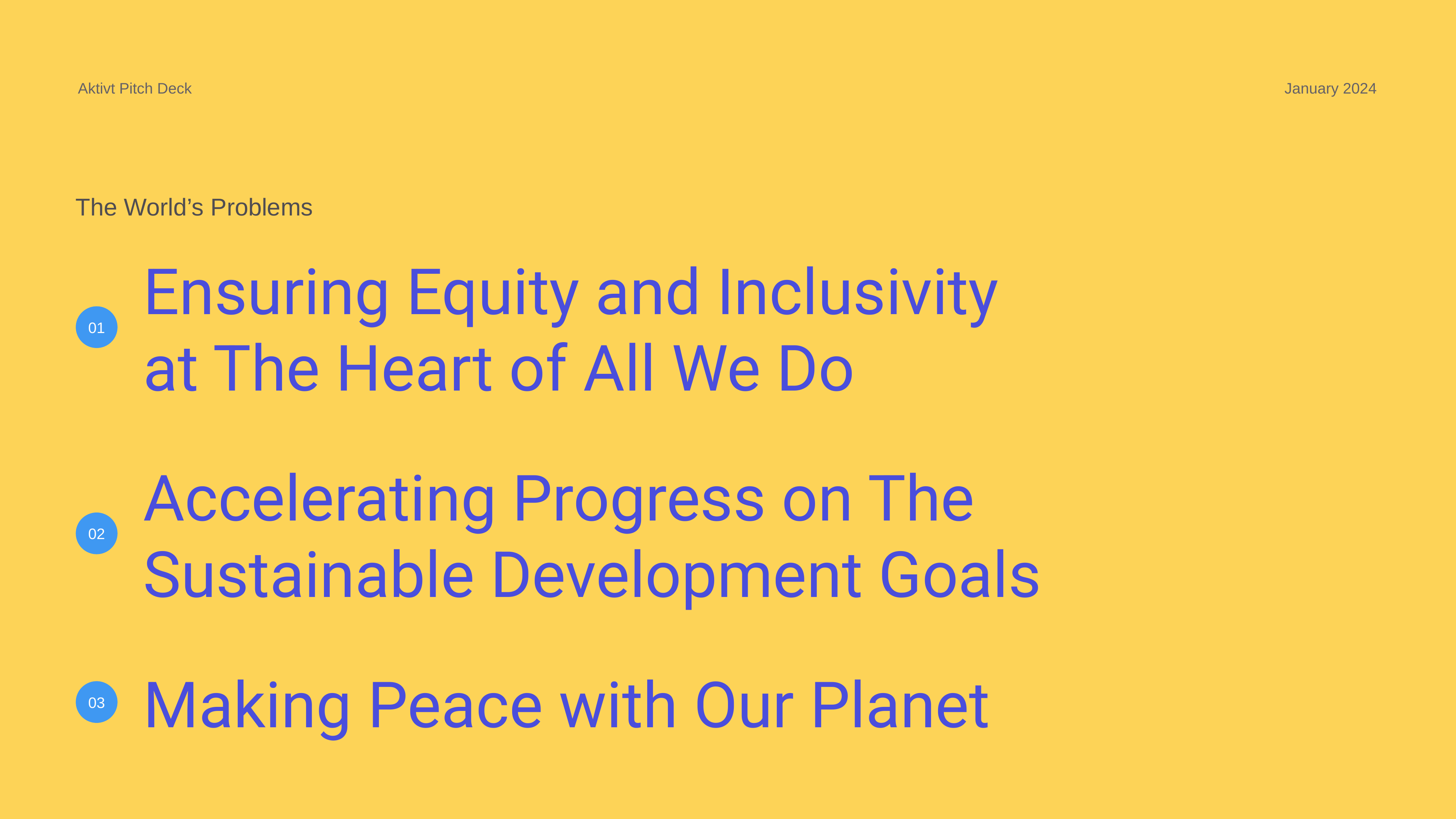

Aktivt Pitch Deck
January 2024
The World’s Problems
Ensuring Equity and Inclusivity at The Heart of All We Do
01
Accelerating Progress on The Sustainable Development Goals
02
Making Peace with Our Planet
03